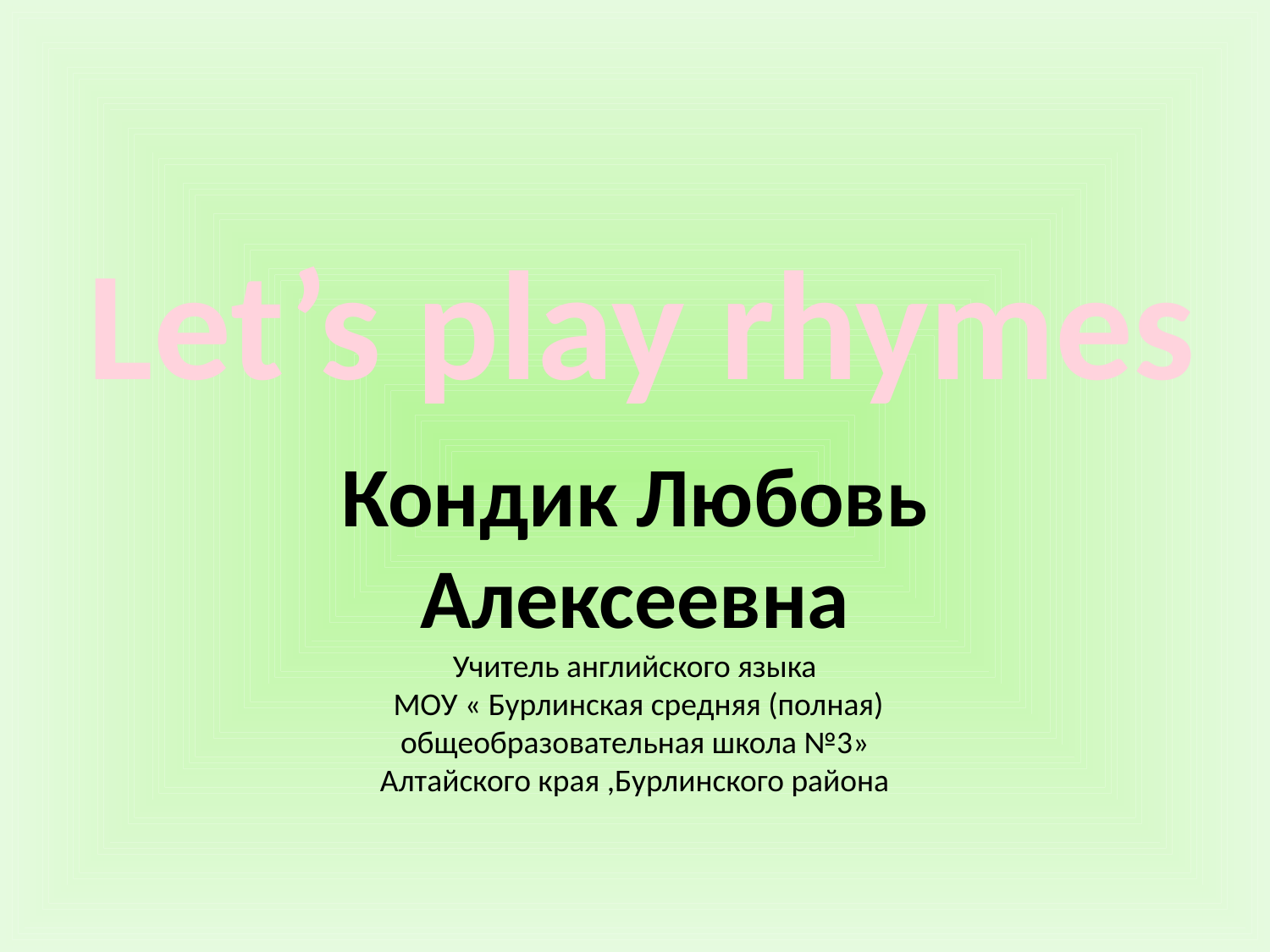

Let’s play rhymes
Кондик Любовь Алексеевна
Учитель английского языка
 МОУ « Бурлинская средняя (полная) общеобразовательная школа №3» Алтайского края ,Бурлинского района